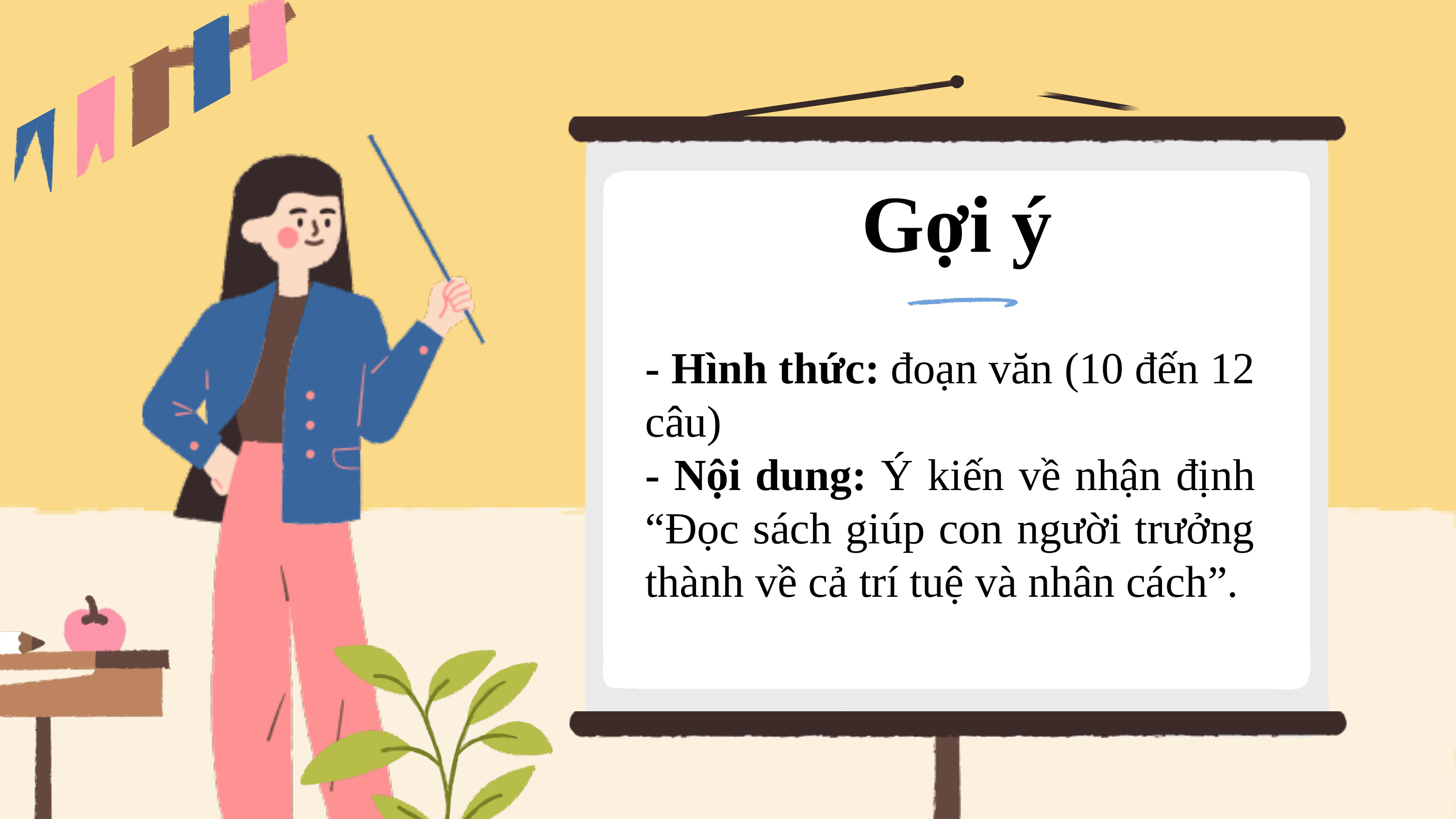

Gợi ý

- Hình thức: đoạn văn (10 đến 12 câu)
- Nội dung: Ý kiến về nhận định “Đọc sách giúp con người trưởng thành về cả trí tuệ và nhân cách”.